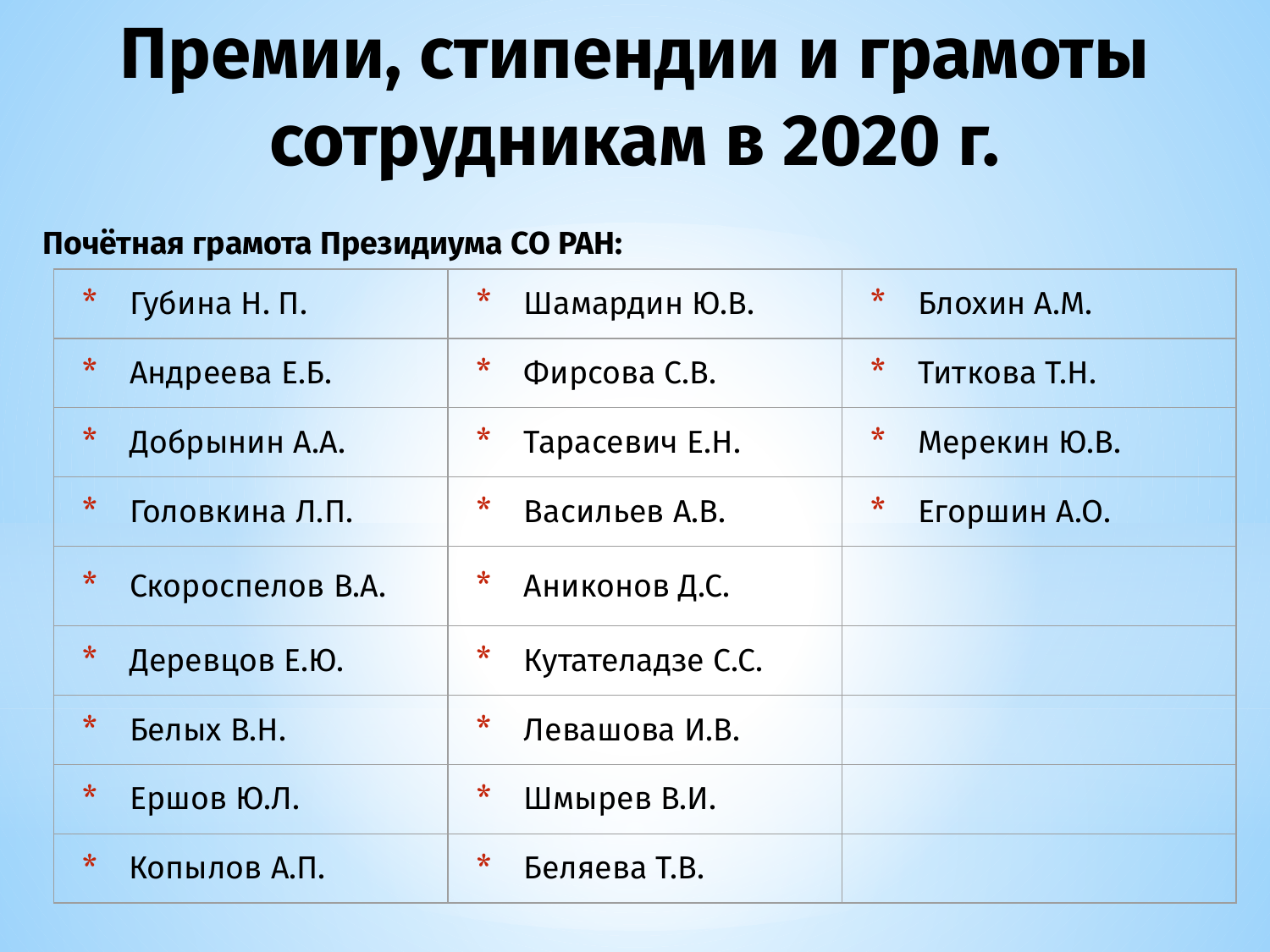

# Премии, стипендии и грамоты сотрудникам в 2020 г.
Почётная грамота Президиума СО РАН:

| Губина Н. П. | Шамардин Ю.В. | Блохин А.М. |
| --- | --- | --- |
| Андреева Е.Б. | Фирсова С.В. | Титкова Т.Н. |
| Добрынин А.А. | Тарасевич Е.Н. | Мерекин Ю.В. |
| Головкина Л.П. | Васильев А.В. | Егоршин А.О. |
| Скороспелов В.А. | Аниконов Д.С. |  |
| Деревцов Е.Ю. | Кутателадзе С.С. |  |
| Белых В.Н. | Левашова И.В. |  |
| Ершов Ю.Л. | Шмырев В.И. |  |
| Копылов А.П. | Беляева Т.В. |  |